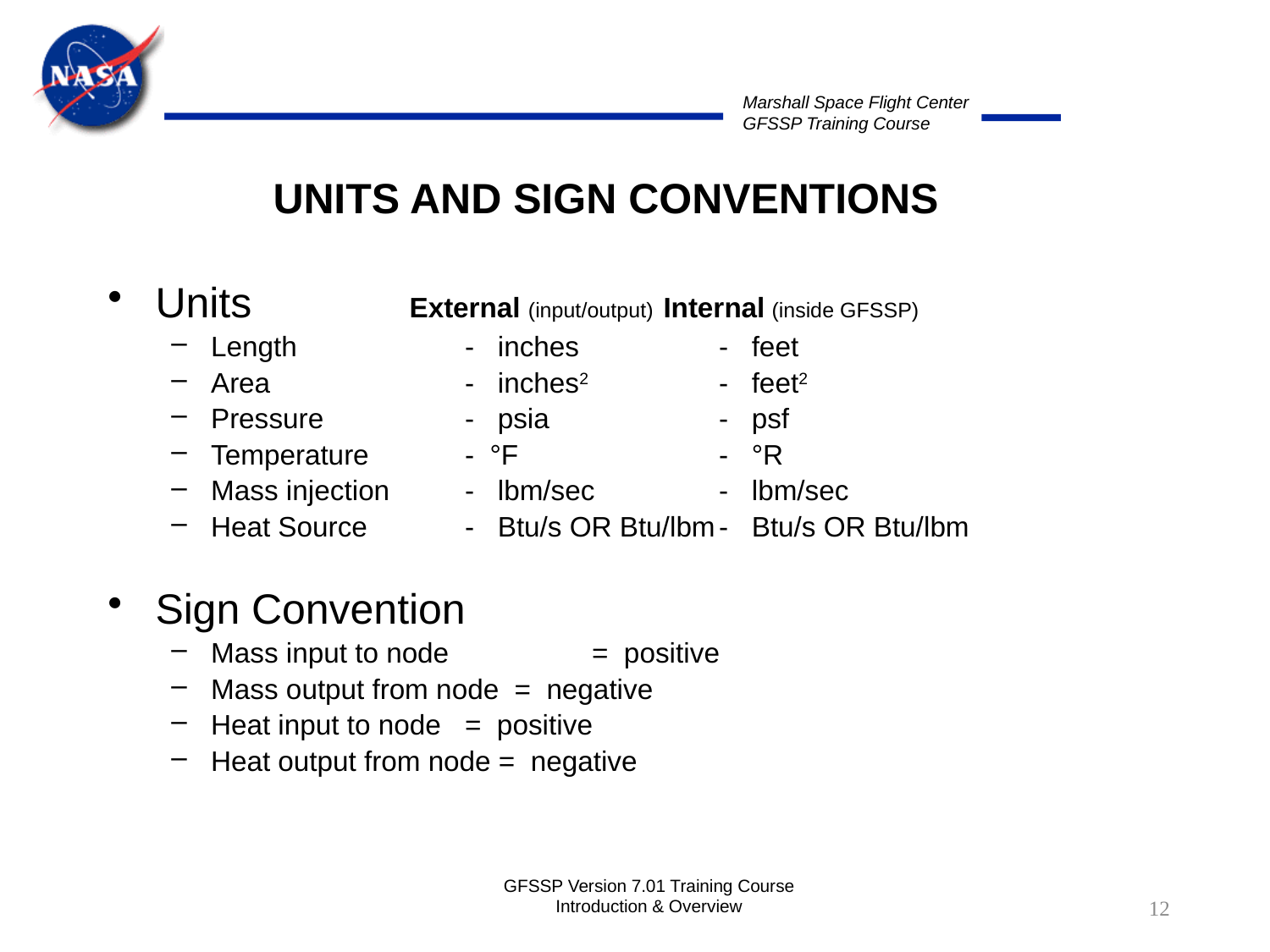

UNITS AND SIGN CONVENTIONS

Units	 	External (input/output)	Internal (inside GFSSP)
Length		-   inches		-   feet
Area		-   inches2		-   feet2
Pressure		-   psia		-   psf
Temperature	-  °F		-   °R
Mass injection	-   lbm/sec	-   lbm/sec
Heat Source	-   Btu/s OR Btu/lbm	-   Btu/s OR Btu/lbm

Sign Convention
Mass input to node  	=  positive
Mass output from node  =  negative
Heat input to node  	=  positive
Heat output from node =  negative
GFSSP Version 7.01 Training Course Introduction & Overview
12